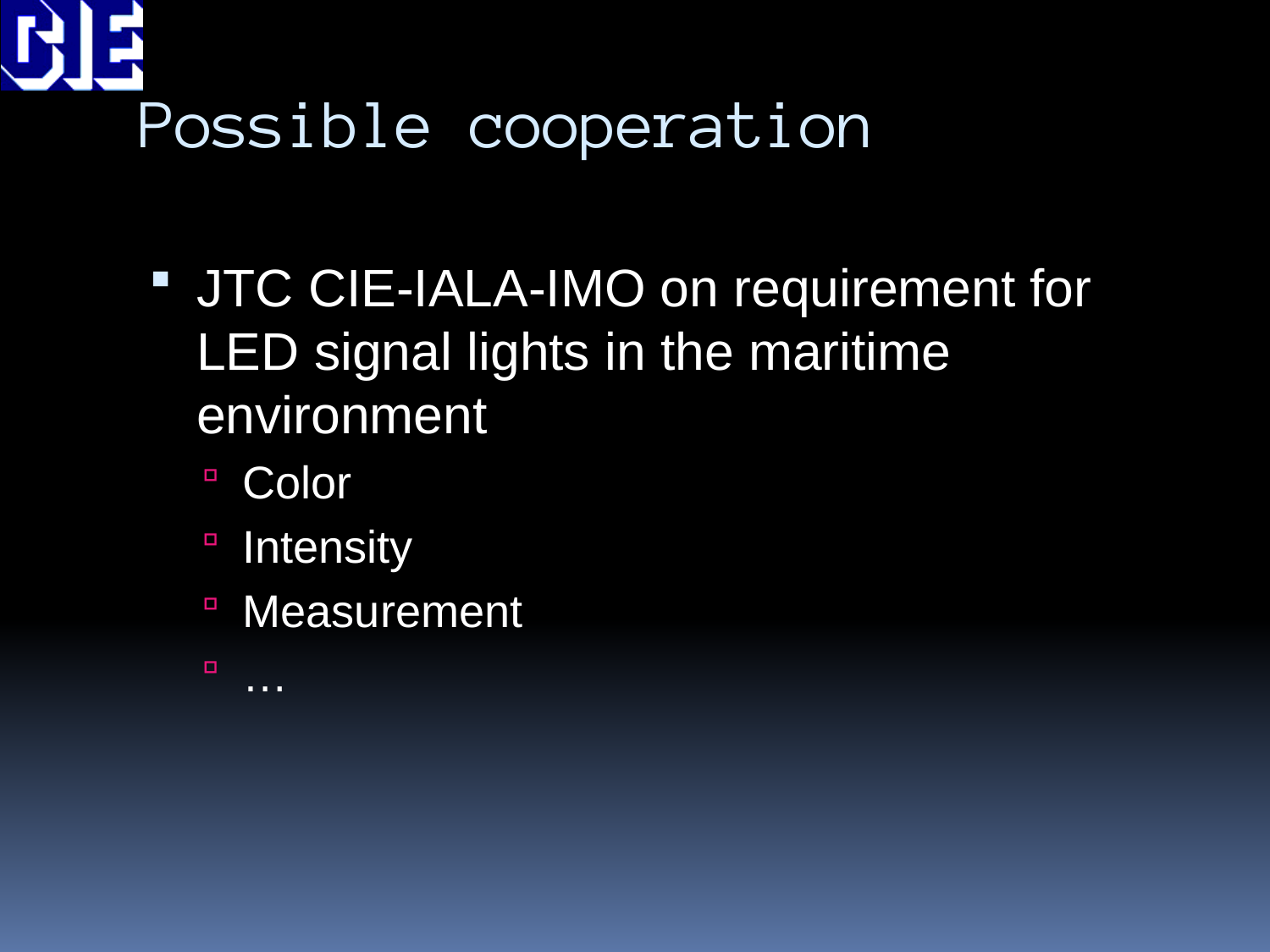

# Possible cooperation
JTC CIE-IALA-IMO on requirement for LED signal lights in the maritime environment
Color
Intensity
Measurement
…